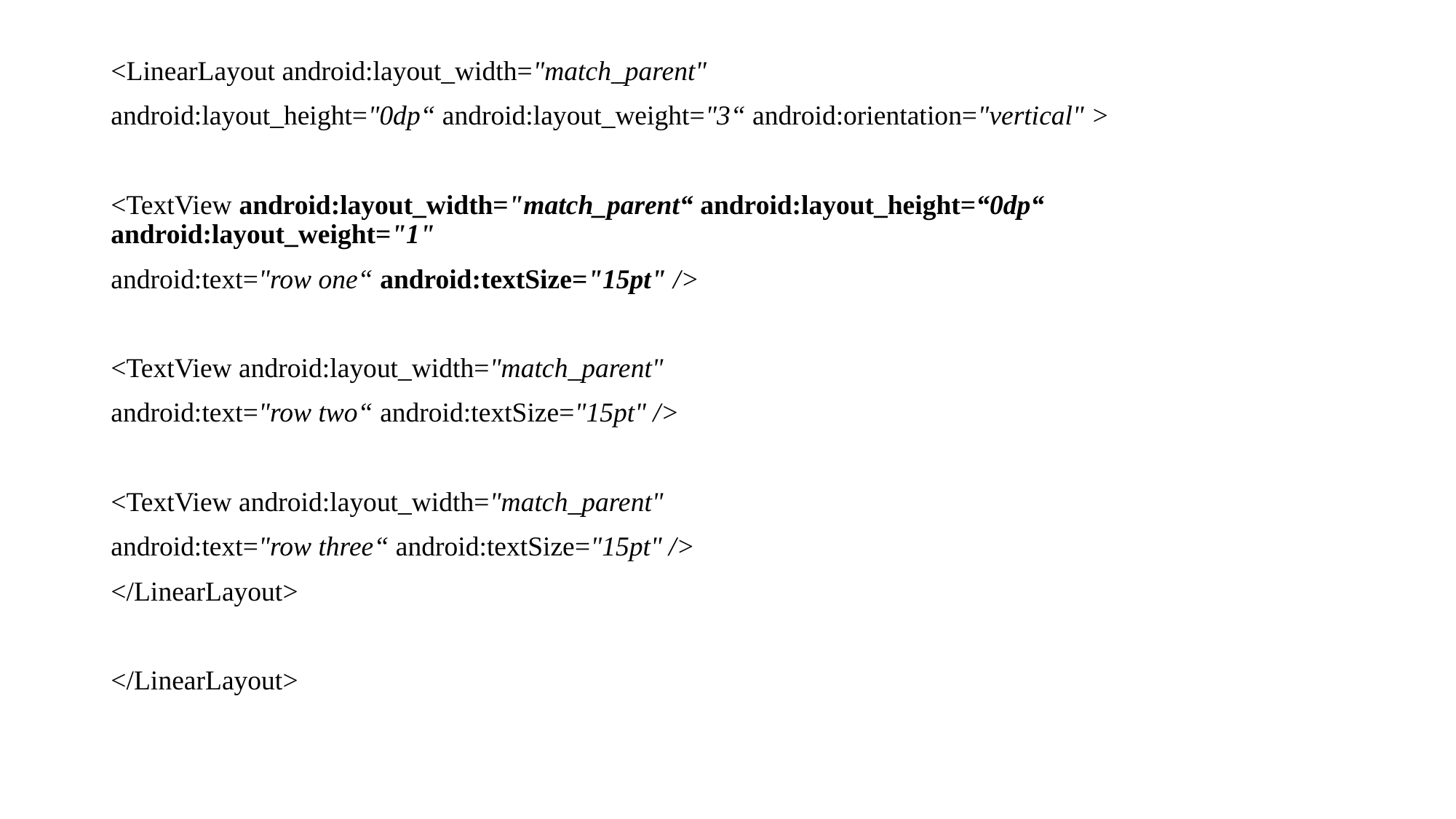

<LinearLayout android:layout_width="match_parent"
android:layout_height="0dp“ android:layout_weight="3“ android:orientation="vertical" >

<TextView android:layout_width="match_parent“ android:layout_height=“0dp“ android:layout_weight="1"
android:text="row one“ android:textSize="15pt" />

<TextView android:layout_width="match_parent"
android:text="row two“ android:textSize="15pt" />

<TextView android:layout_width="match_parent"
android:text="row three“ android:textSize="15pt" />
</LinearLayout>

</LinearLayout>